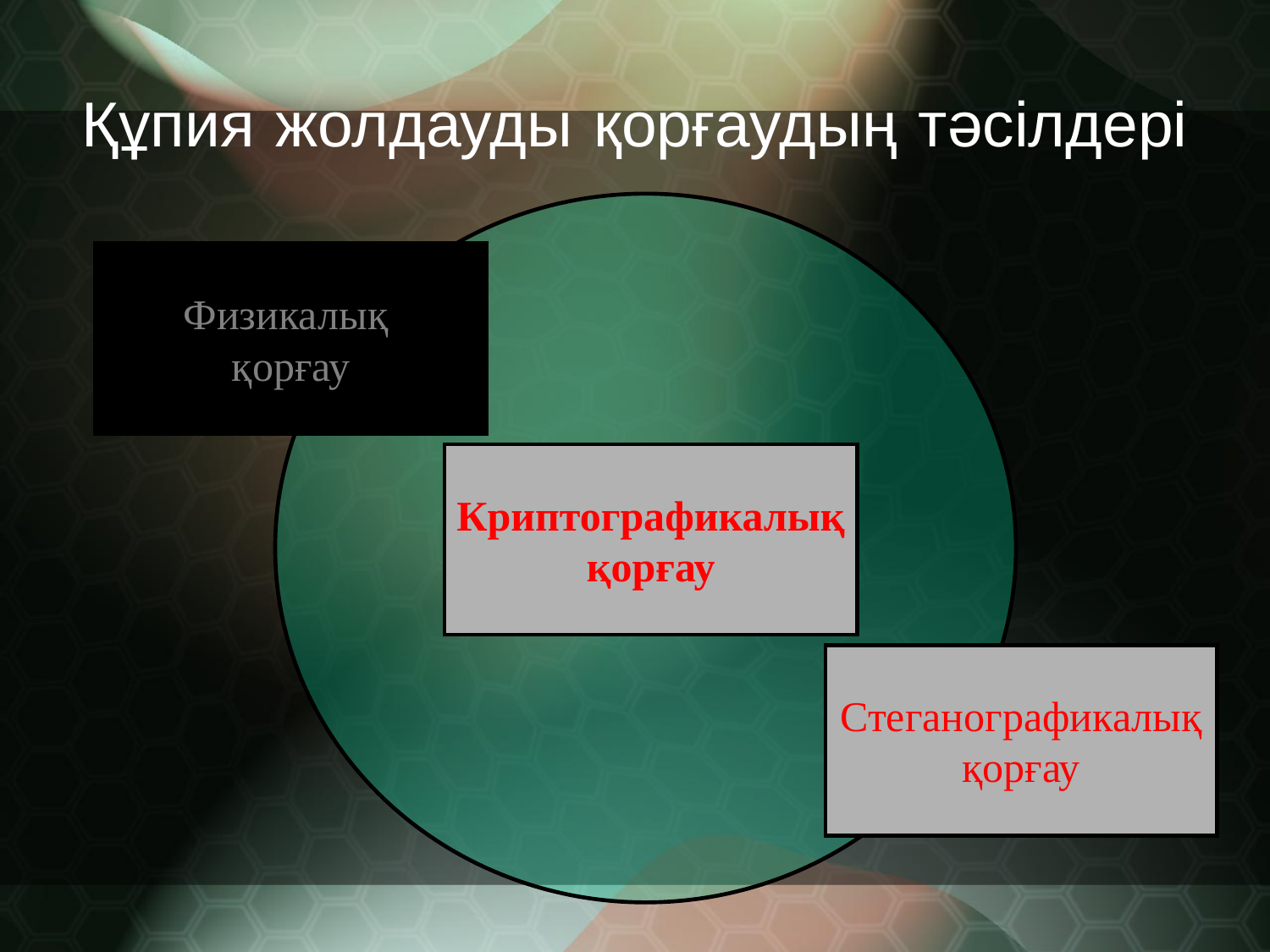

# Құпия жолдауды қорғаудың тәсілдері

Физикалық
қорғау
Криптографикалық
қорғау
Стеганографикалық
қорғау